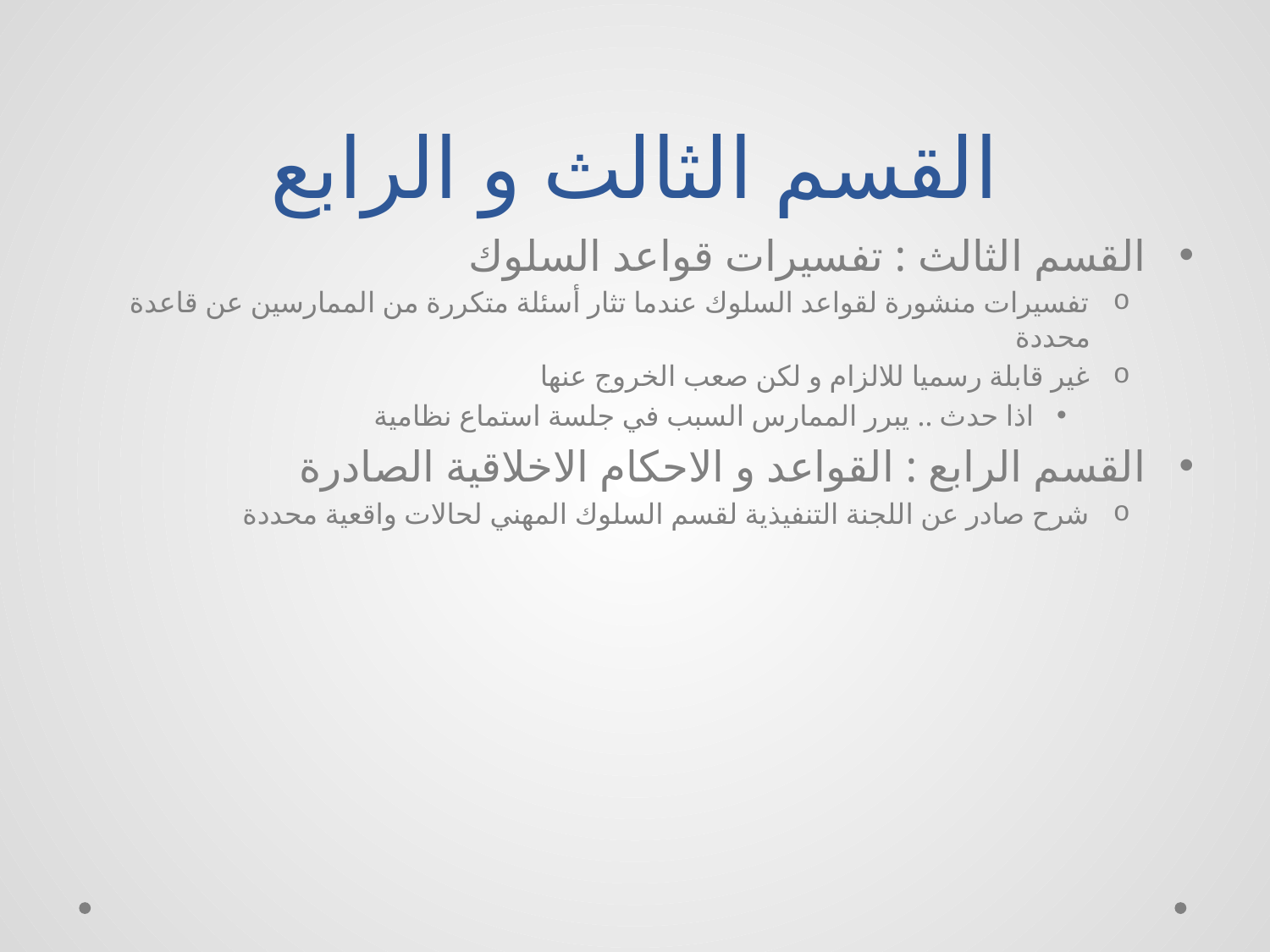

# القسم الثالث و الرابع
القسم الثالث : تفسيرات قواعد السلوك
تفسيرات منشورة لقواعد السلوك عندما تثار أسئلة متكررة من الممارسين عن قاعدة محددة
غير قابلة رسميا للالزام و لكن صعب الخروج عنها
اذا حدث .. يبرر الممارس السبب في جلسة استماع نظامية
القسم الرابع : القواعد و الاحكام الاخلاقية الصادرة
شرح صادر عن اللجنة التنفيذية لقسم السلوك المهني لحالات واقعية محددة